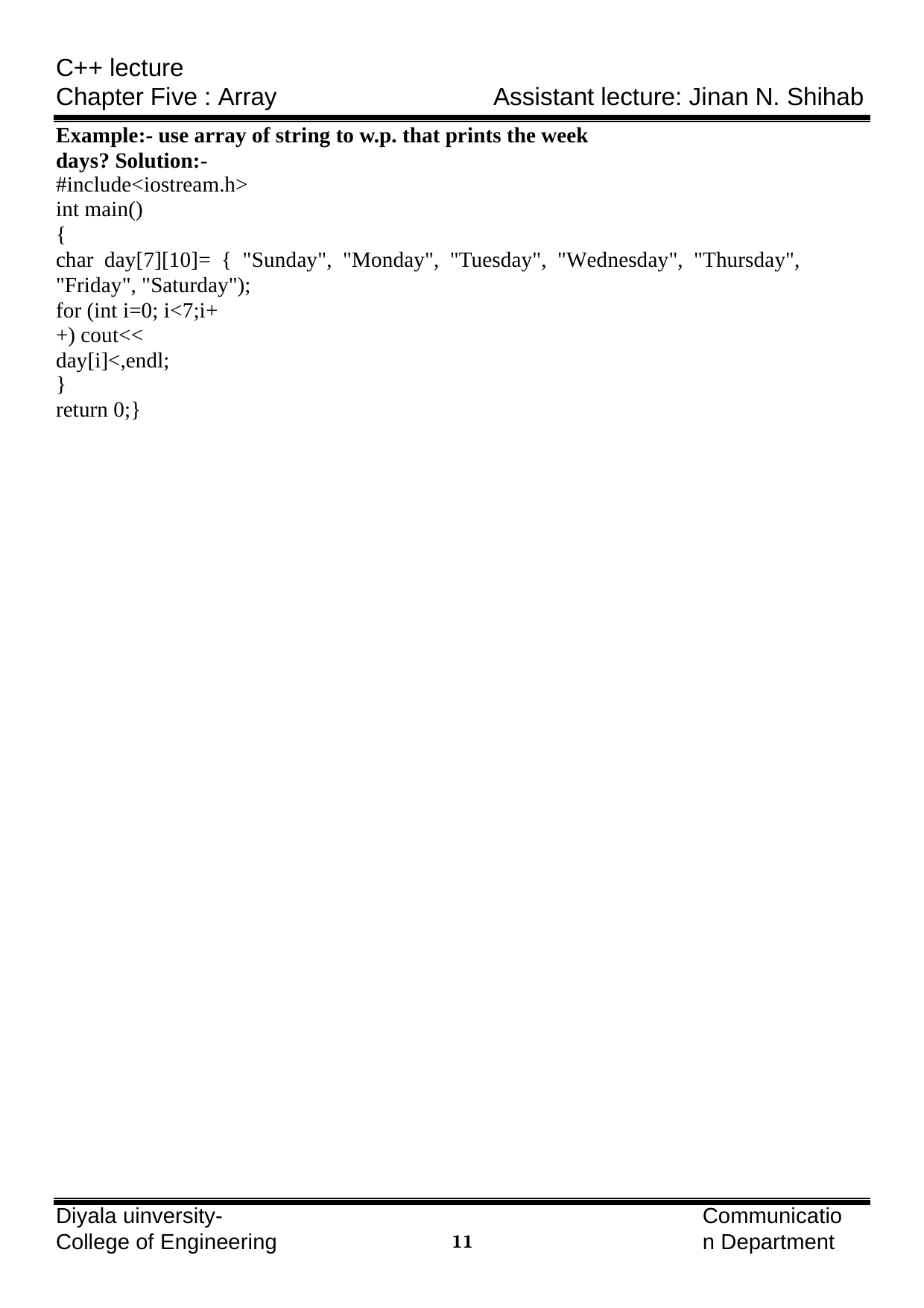

C++ lecture
Chapter Five : Array	Assistant lecture: Jinan N. Shihab

Example:- use array of string to w.p. that prints the week days? Solution:-
#include<iostream.h>
int main()
{
char  day[7][10]=  {  "Sunday",  "Monday",  "Tuesday",  "Wednesday",  "Thursday",  "Friday", "Saturday");
for (int i=0; i<7;i++) cout<< day[i]<,endl;
}
return 0;}
Diyala uinversity- College of Engineering
Communication Department
11